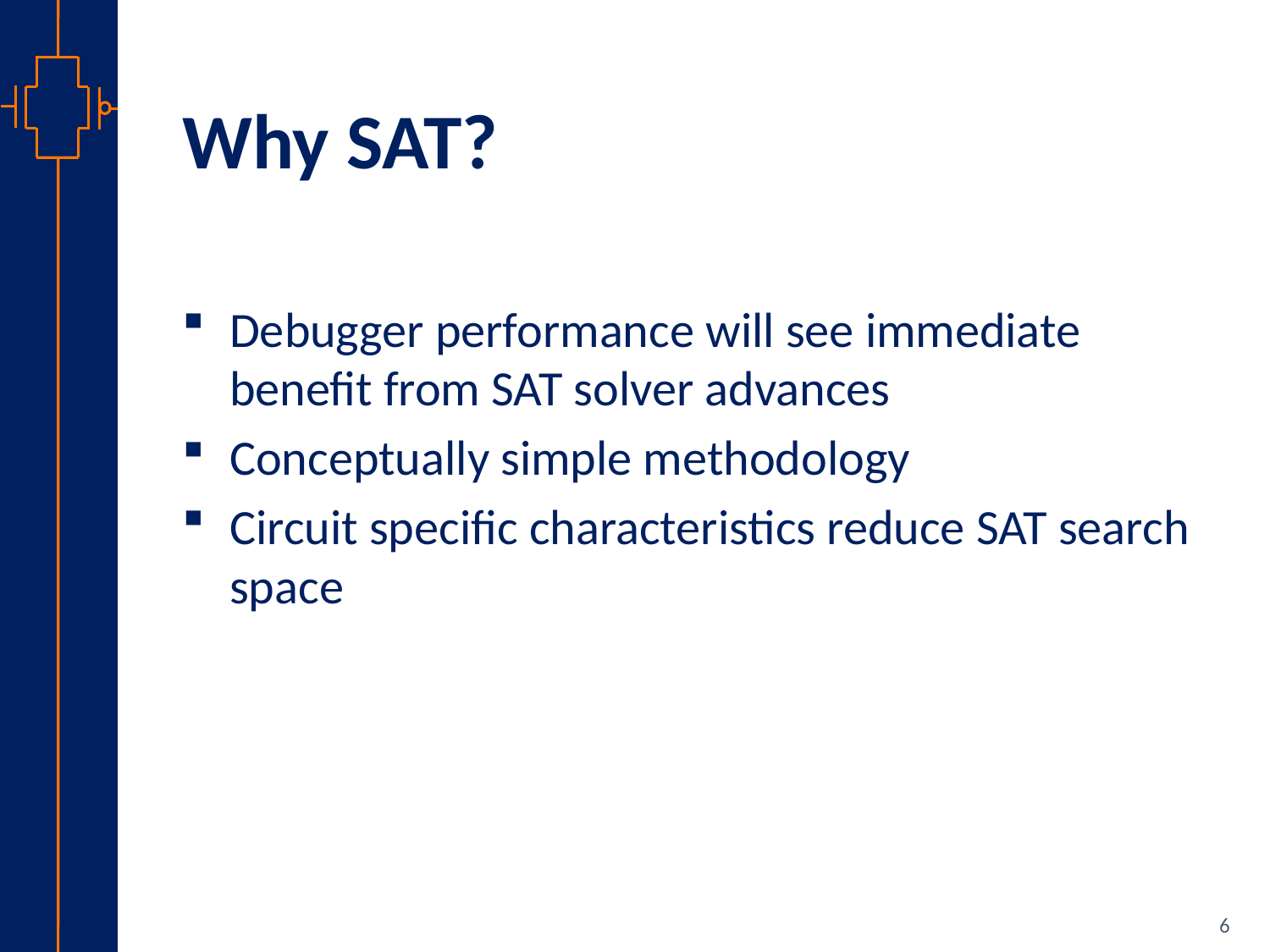

# Why SAT?

Debugger performance will see immediate benefit from SAT solver advances
Conceptually simple methodology
Circuit specific characteristics reduce SAT search space

6